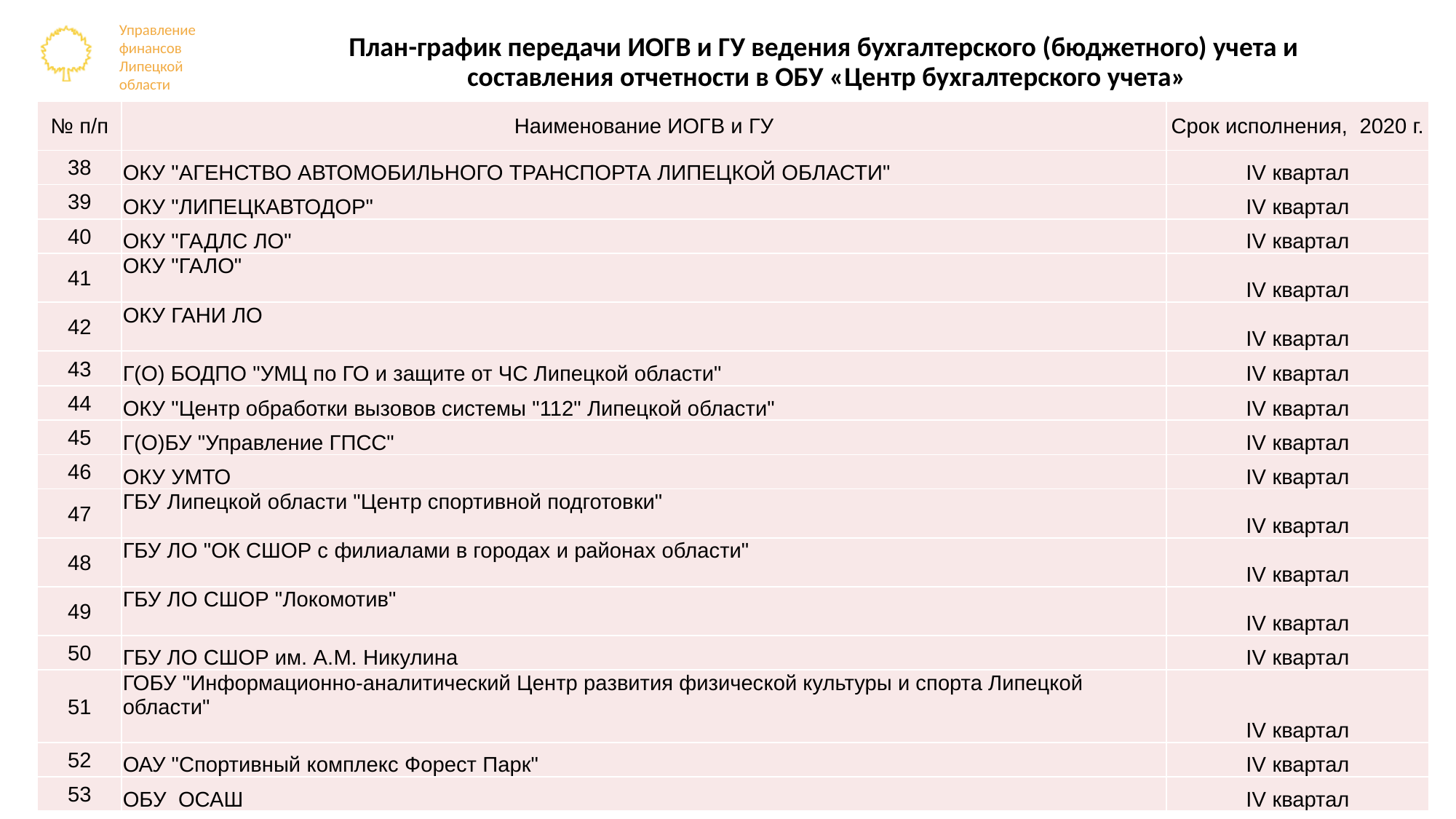

# План-график передачи ИОГВ и ГУ ведения бухгалтерского (бюджетного) учета и составления отчетности в ОБУ «Центр бухгалтерского учета»
| № п/п | Наименование ИОГВ и ГУ | Срок исполнения, 2020 г. |
| --- | --- | --- |
| 38 | ОКУ "АГЕНСТВО АВТОМОБИЛЬНОГО ТРАНСПОРТА ЛИПЕЦКОЙ ОБЛАСТИ" | IV квартал |
| 39 | ОКУ "ЛИПЕЦКАВТОДОР" | IV квартал |
| 40 | ОКУ "ГАДЛС ЛО" | IV квартал |
| 41 | ОКУ "ГАЛО" | IV квартал |
| 42 | ОКУ ГАНИ ЛО | IV квартал |
| 43 | Г(О) БОДПО "УМЦ по ГО и защите от ЧС Липецкой области" | IV квартал |
| 44 | ОКУ "Центр обработки вызовов системы "112" Липецкой области" | IV квартал |
| 45 | Г(О)БУ "Управление ГПСС" | IV квартал |
| 46 | ОКУ УМТО | IV квартал |
| 47 | ГБУ Липецкой области "Центр спортивной подготовки" | IV квартал |
| 48 | ГБУ ЛО "ОК СШОР с филиалами в городах и районах области" | IV квартал |
| 49 | ГБУ ЛО СШОР "Локомотив" | IV квартал |
| 50 | ГБУ ЛО СШОР им. А.М. Никулина | IV квартал |
| 51 | ГОБУ "Информационно-аналитический Центр развития физической культуры и спорта Липецкой области" | IV квартал |
| 52 | ОАУ "Спортивный комплекс Форест Парк" | IV квартал |
| 53 | ОБУ ОСАШ | IV квартал |